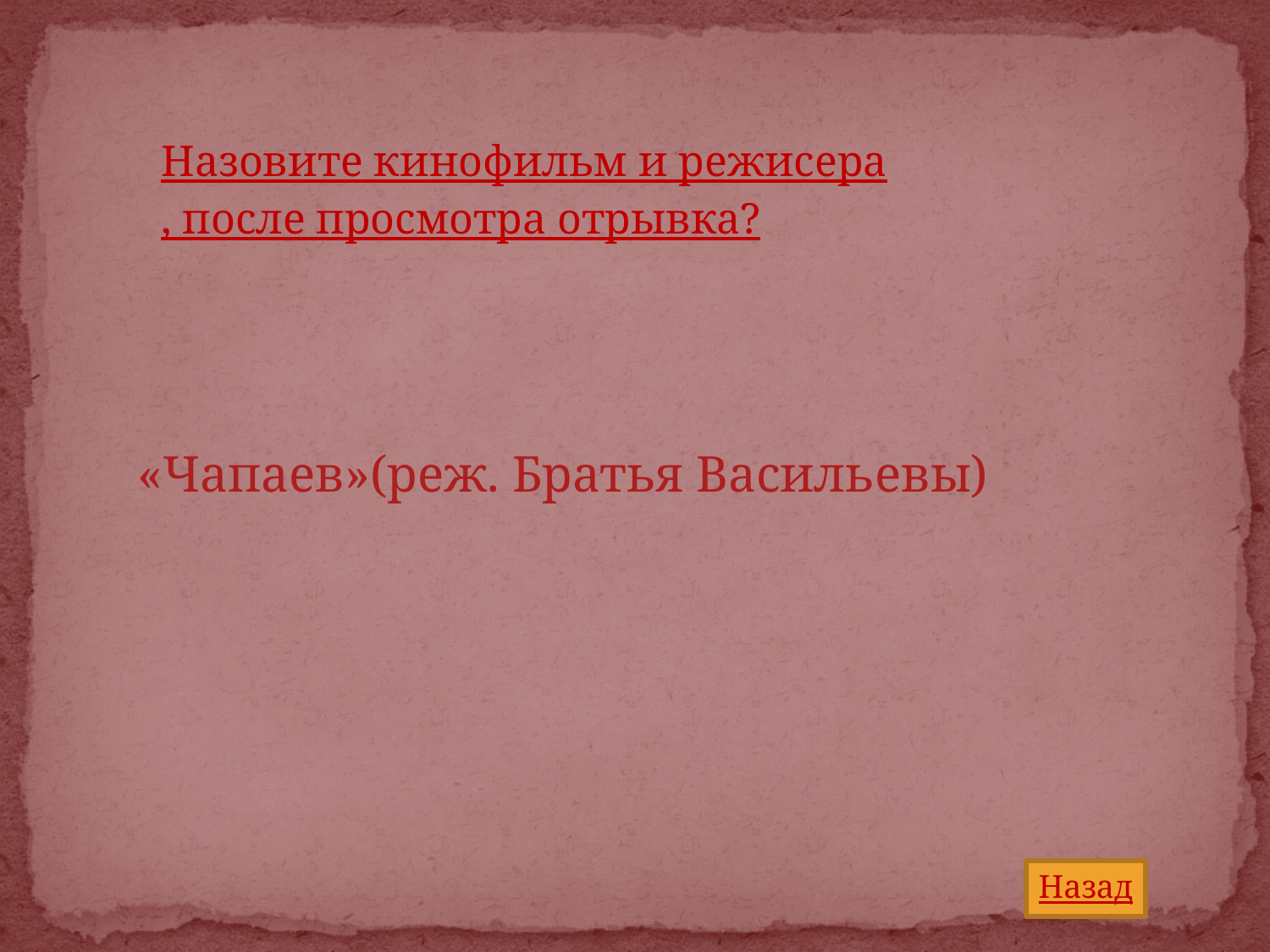

Назовите кинофильм и режисера, после просмотра отрывка?
«Чапаев»(реж. Братья Васильевы)
Назад